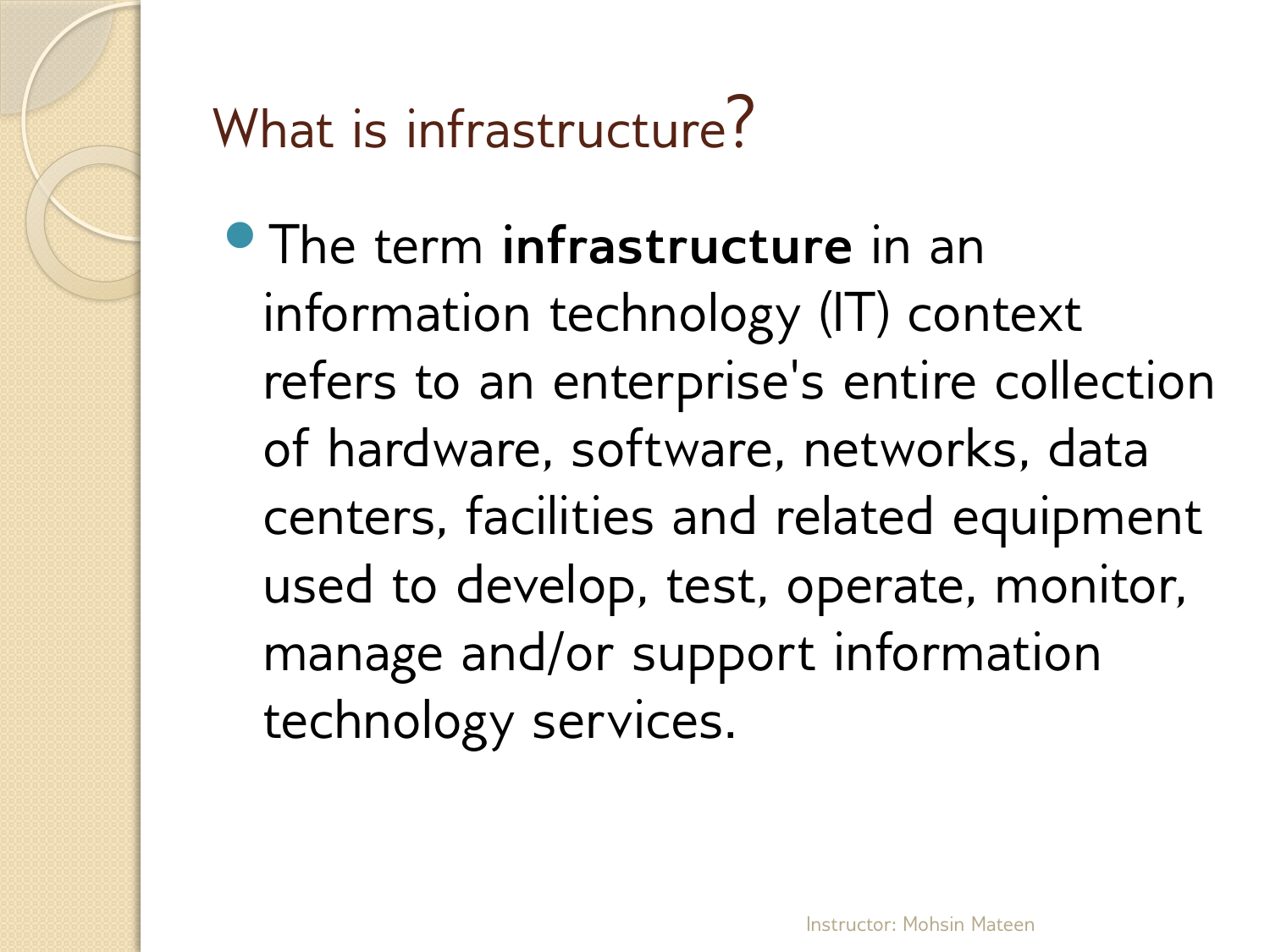

# What is infrastructure?
The term infrastructure in an information technology (IT) context refers to an enterprise's entire collection of hardware, software, networks, data centers, facilities and related equipment used to develop, test, operate, monitor, manage and/or support information technology services.
Instructor: Mohsin Mateen